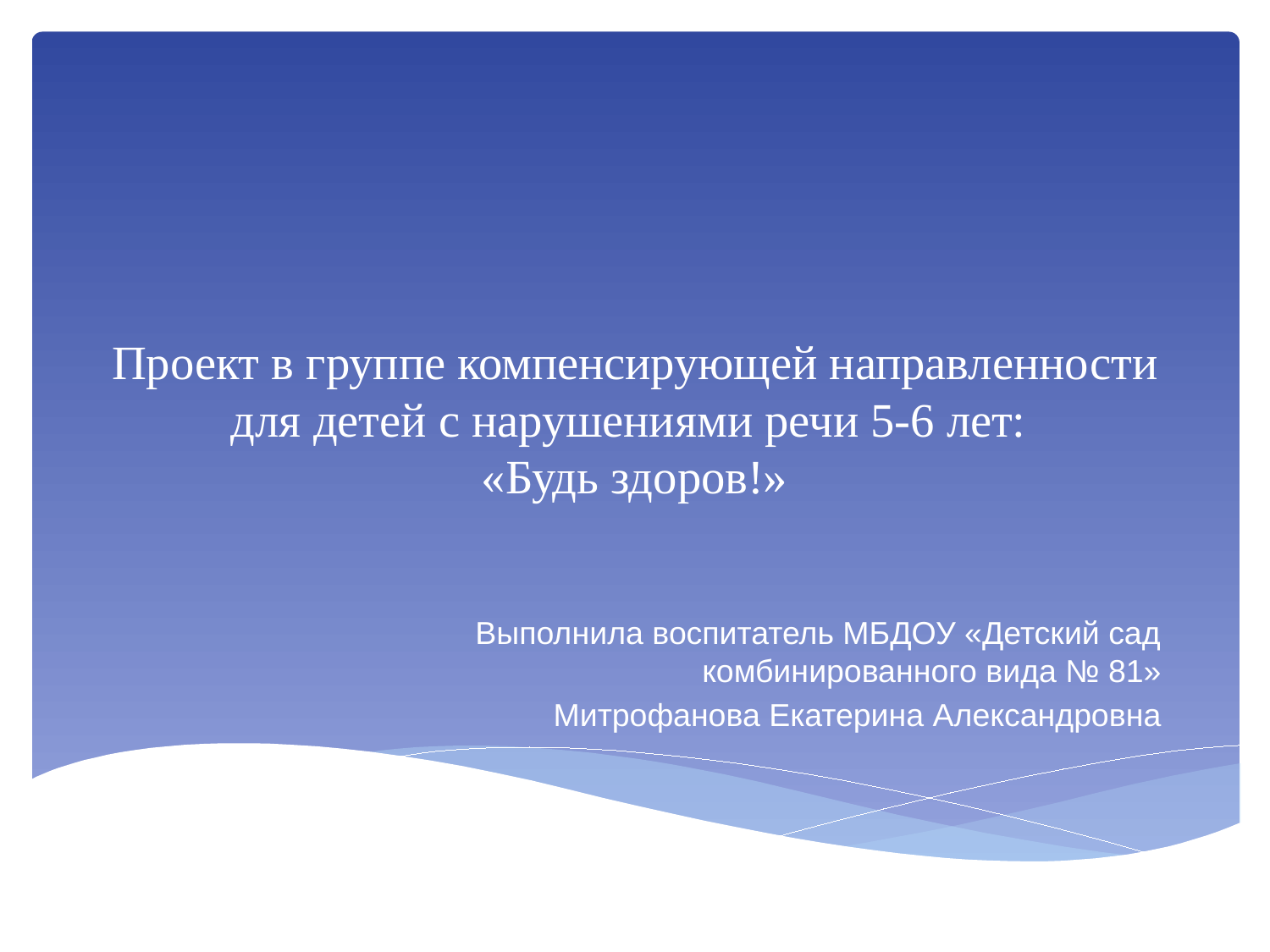

# Проект в группе компенсирующей направленности для детей с нарушениями речи 5-6 лет: «Будь здоров!»
Выполнила воспитатель МБДОУ «Детский сад комбинированного вида № 81»
Митрофанова Екатерина Александровна